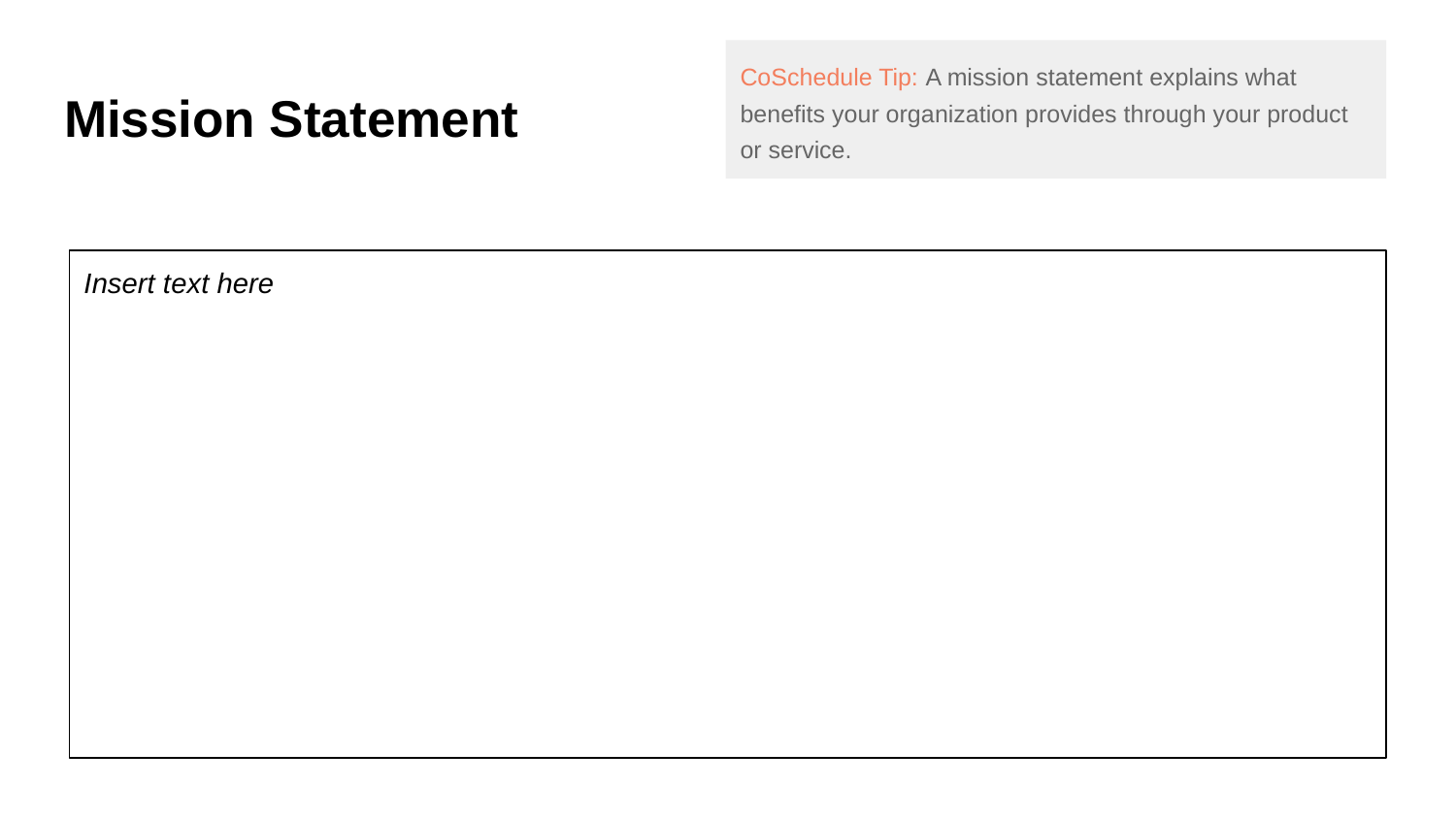

CoSchedule Tip: A mission statement explains what benefits your organization provides through your product or service.
# Mission Statement
Insert text here